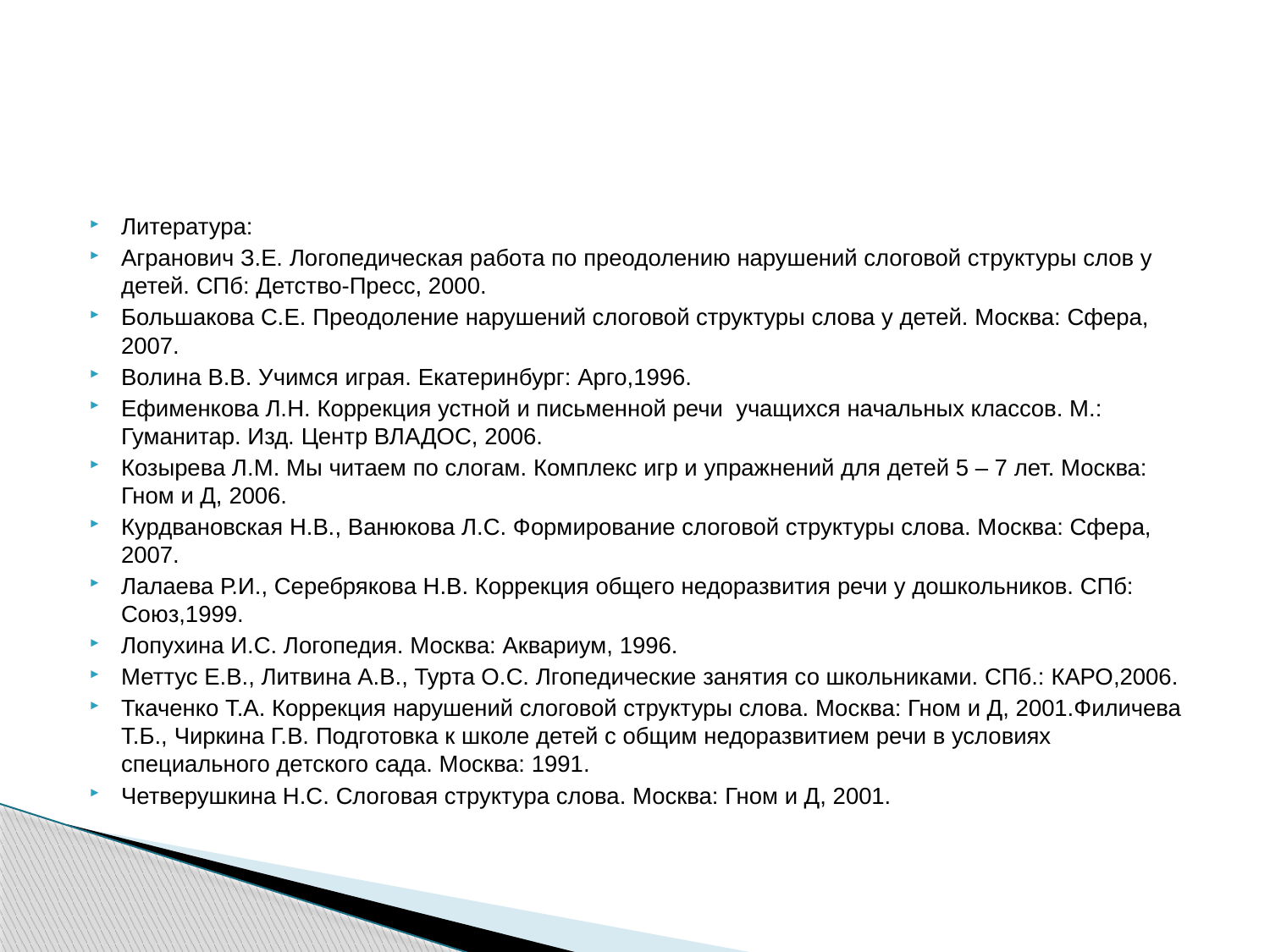

#
Литература:
Агранович З.Е. Логопедическая работа по преодолению нарушений слоговой структуры слов у детей. СПб: Детство-Пресс, 2000.
Большакова С.Е. Преодоление нарушений слоговой структуры слова у детей. Москва: Сфера, 2007.
Волина В.В. Учимся играя. Екатеринбург: Арго,1996.
Ефименкова Л.Н. Коррекция устной и письменной речи  учащихся начальных классов. М.: Гуманитар. Изд. Центр ВЛАДОС, 2006.
Козырева Л.М. Мы читаем по слогам. Комплекс игр и упражнений для детей 5 – 7 лет. Москва: Гном и Д, 2006.
Курдвановская Н.В., Ванюкова Л.С. Формирование слоговой структуры слова. Москва: Сфера, 2007.
Лалаева Р.И., Серебрякова Н.В. Коррекция общего недоразвития речи у дошкольников. СПб: Союз,1999.
Лопухина И.С. Логопедия. Москва: Аквариум, 1996.
Меттус Е.В., Литвина А.В., Турта О.С. Лгопедические занятия со школьниками. СПб.: КАРО,2006.
Ткаченко Т.А. Коррекция нарушений слоговой структуры слова. Москва: Гном и Д, 2001.Филичева Т.Б., Чиркина Г.В. Подготовка к школе детей с общим недоразвитием речи в условиях специального детского сада. Москва: 1991.
Четверушкина Н.С. Слоговая структура слова. Москва: Гном и Д, 2001.